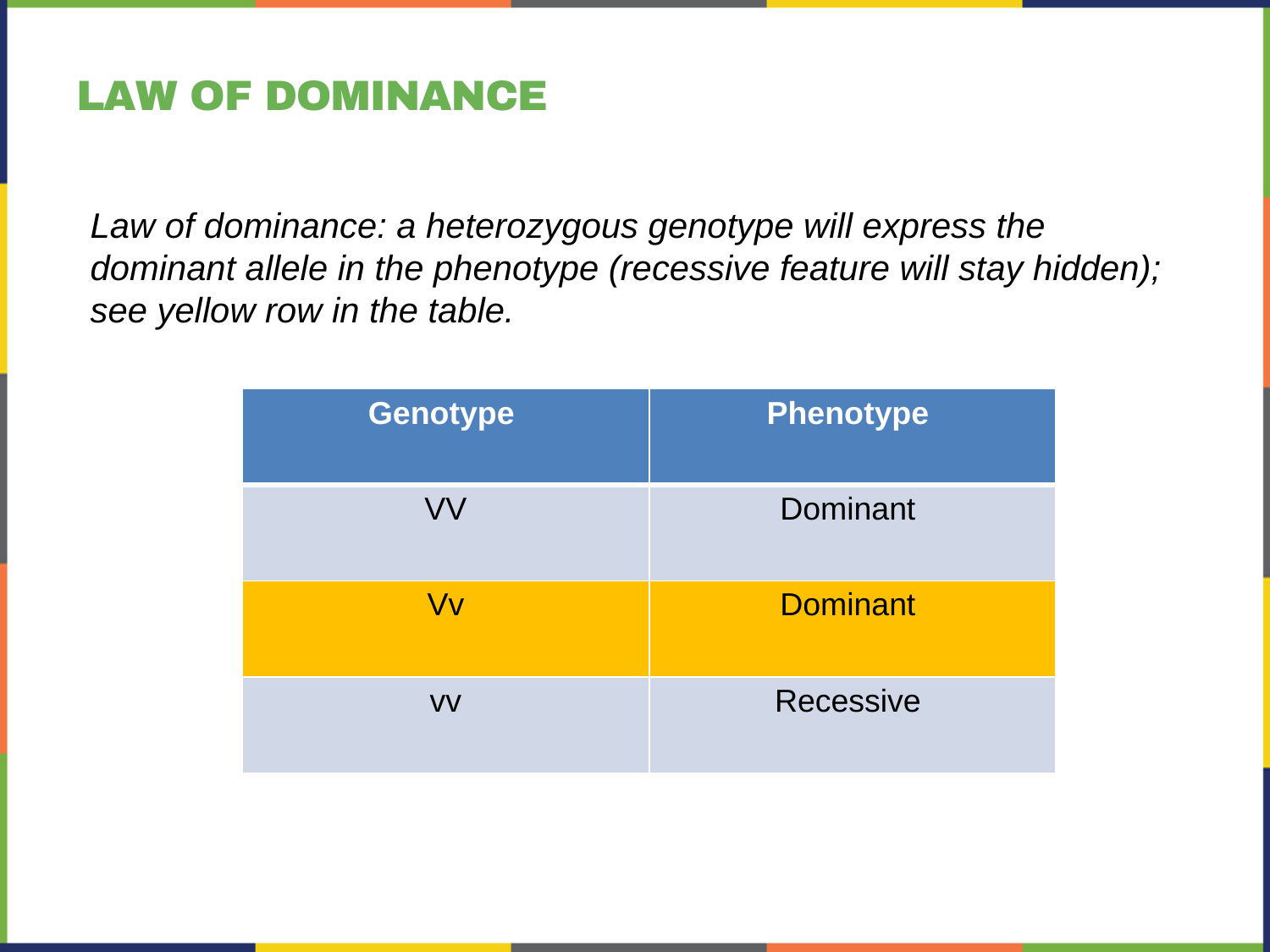

# Law of dominance
Law of dominance: a heterozygous genotype will express the dominant allele in the phenotype (recessive feature will stay hidden); see yellow row in the table.
| Genotype | Phenotype |
| --- | --- |
| VV | Dominant |
| Vv | Dominant |
| vv | Recessive |